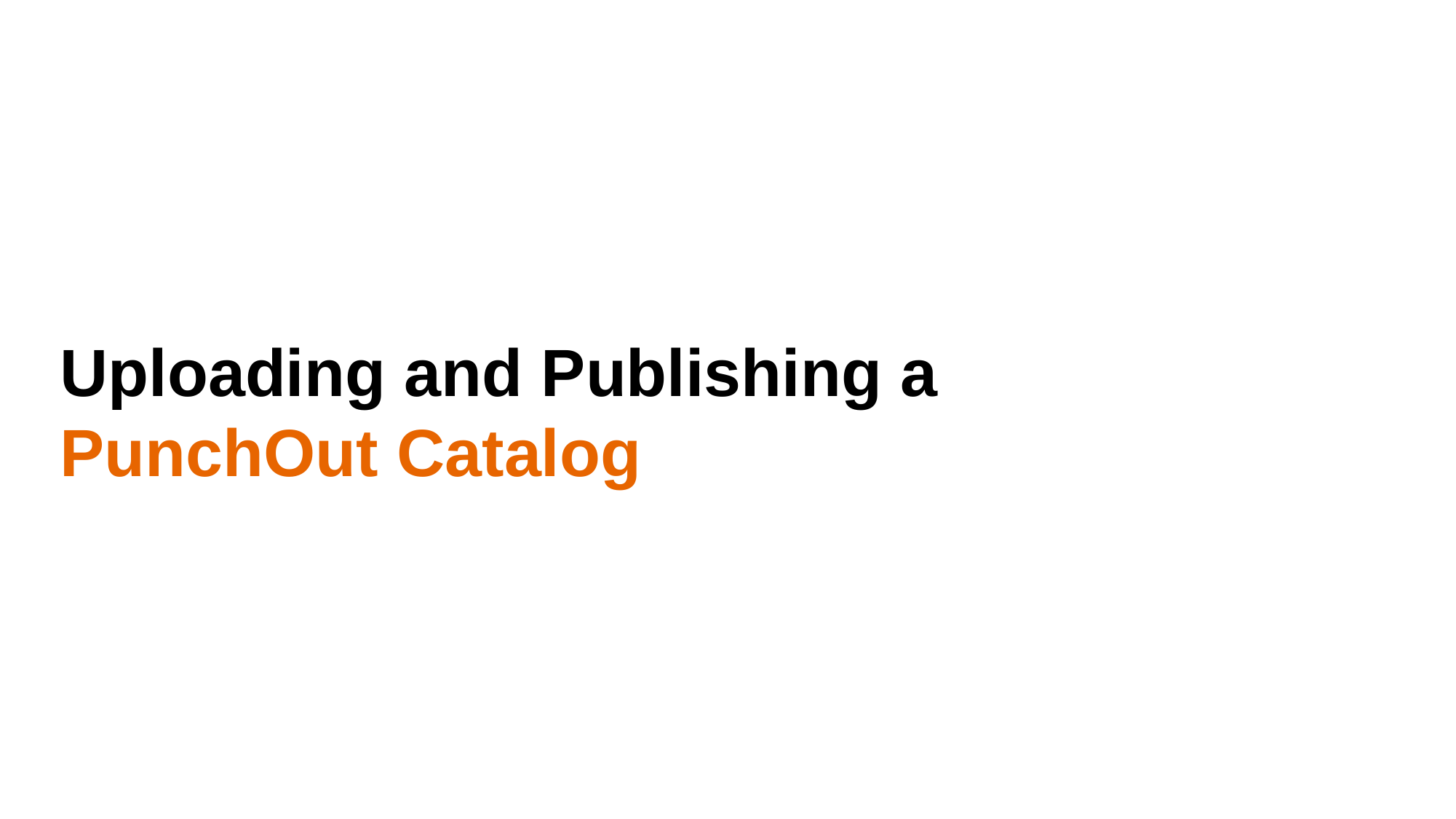

# Uploading and Publishing a PunchOut Catalog